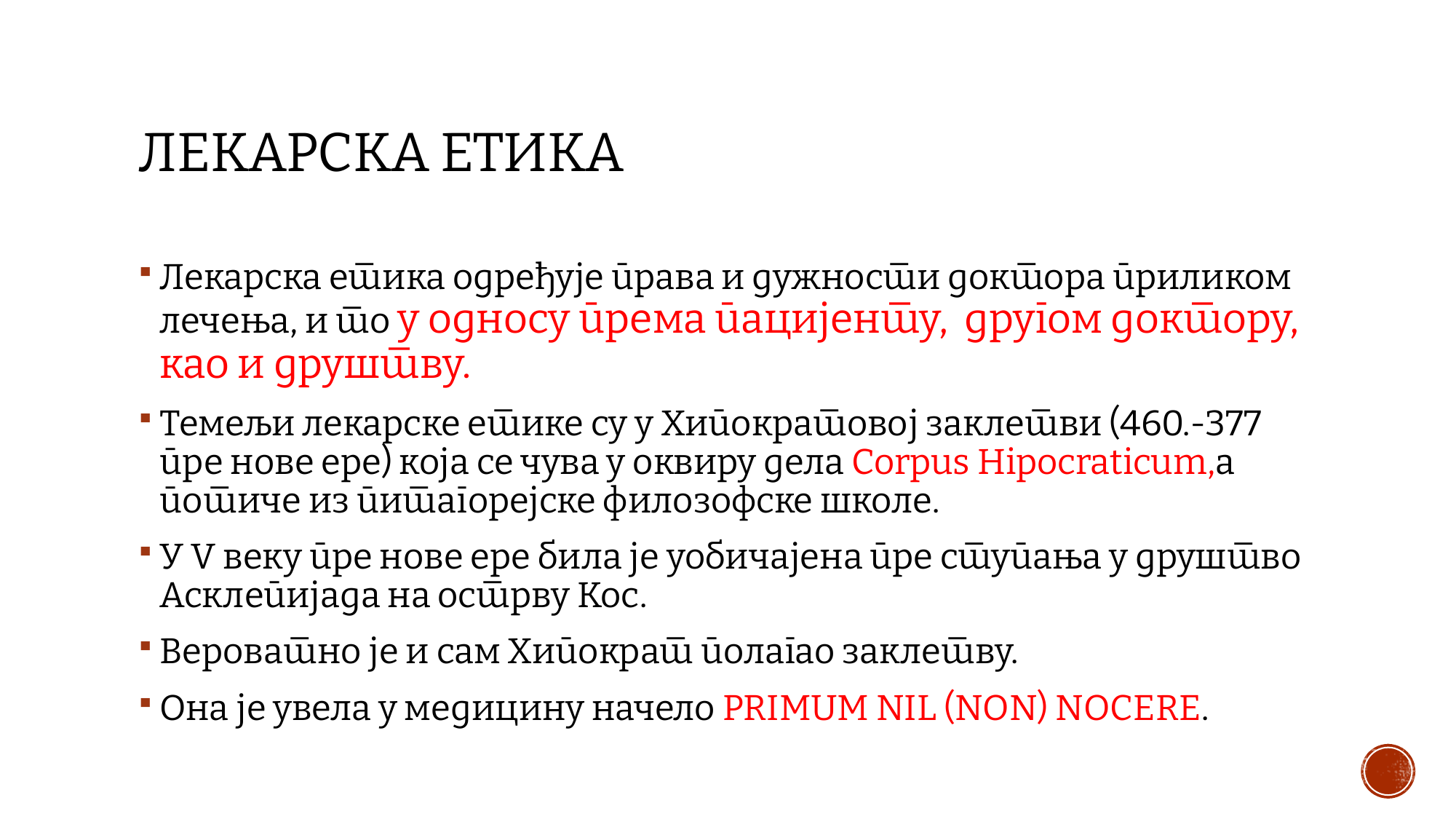

# Лекарска етика
Лекарска етика одређује права и дужности доктора приликом лечења, и то у односу према пацијенту,  другом доктору, као и друштву.
Темељи лекарске етике су у Хипократовој заклетви (460.-377 пре нове ере) која се чува у оквиру дела Corpus Hipocraticum,а потиче из питагорејске филозофске школе.
У V веку пре нове ере била је уобичајена пре ступања у друштво Асклепијада на острву Кос.
Вероватно је и сам Хипократ полагао заклетву.
Она је увела у медицину начело PRIMUM NIL (NON) NOCERE.